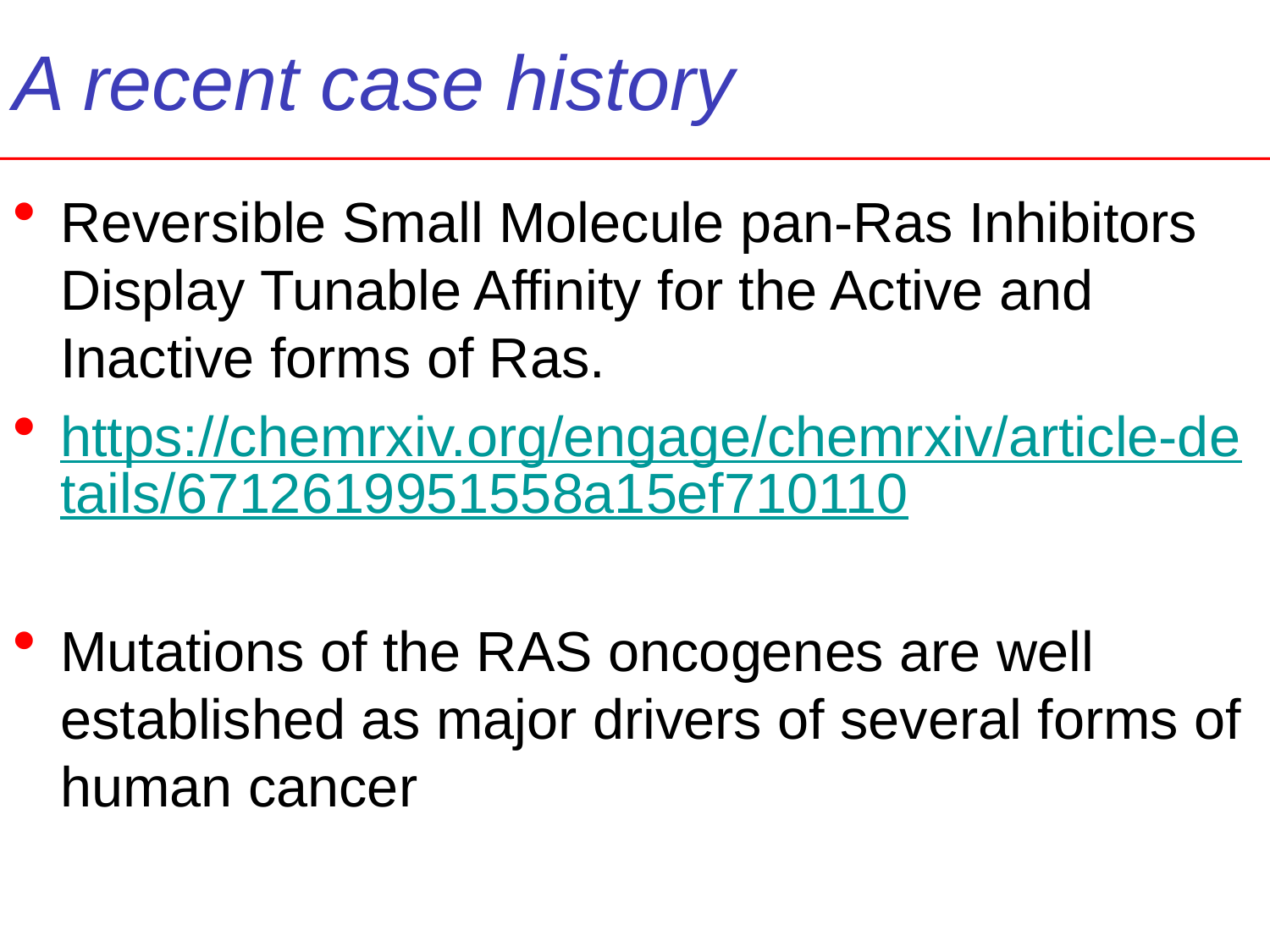

# A recent case history
Reversible Small Molecule pan-Ras Inhibitors Display Tunable Affinity for the Active and Inactive forms of Ras.
https://chemrxiv.org/engage/chemrxiv/article-details/6712619951558a15ef710110

Mutations of the RAS oncogenes are well established as major drivers of several forms of human cancer